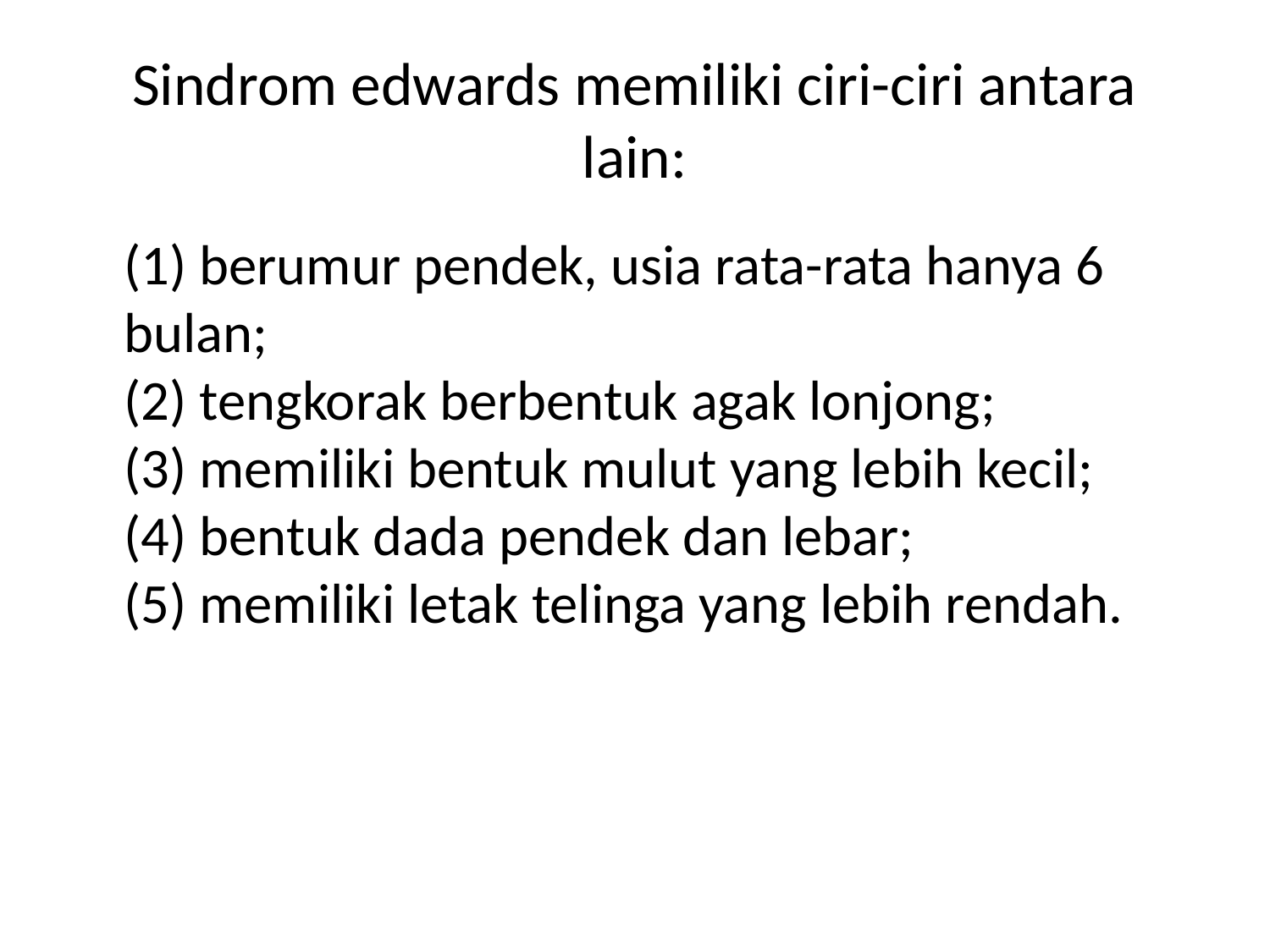

# Sindrom edwards memiliki ciri-ciri antara lain:
	(1) berumur pendek, usia rata-rata hanya 6 	bulan;
(2) tengkorak berbentuk agak lonjong;
(3) memiliki bentuk mulut yang lebih kecil;
(4) bentuk dada pendek dan lebar;
(5) memiliki letak telinga yang lebih rendah.